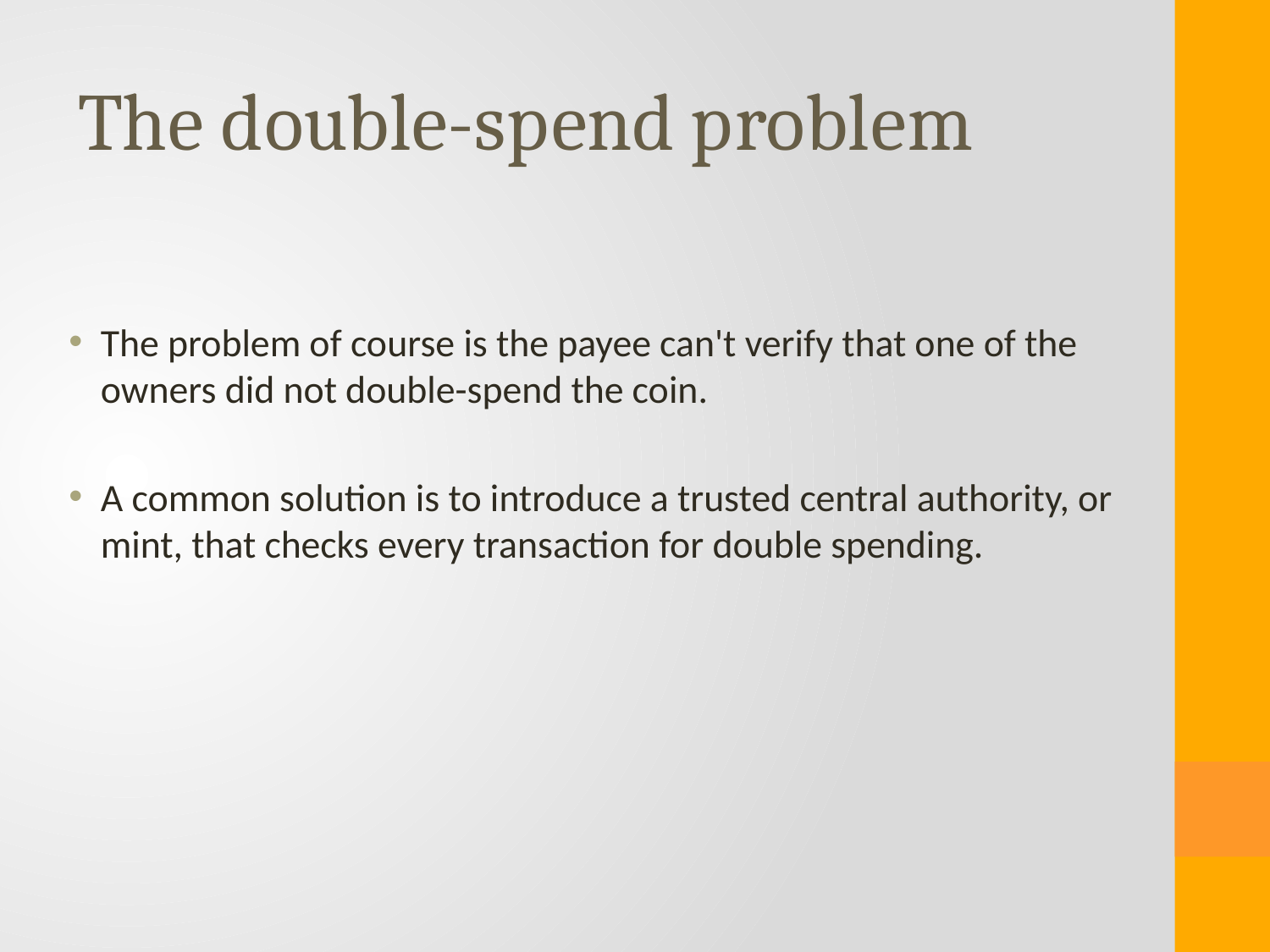

# The double-spend problem
The problem of course is the payee can't verify that one of the owners did not double-spend the coin.

A common solution is to introduce a trusted central authority, or mint, that checks every transaction for double spending.